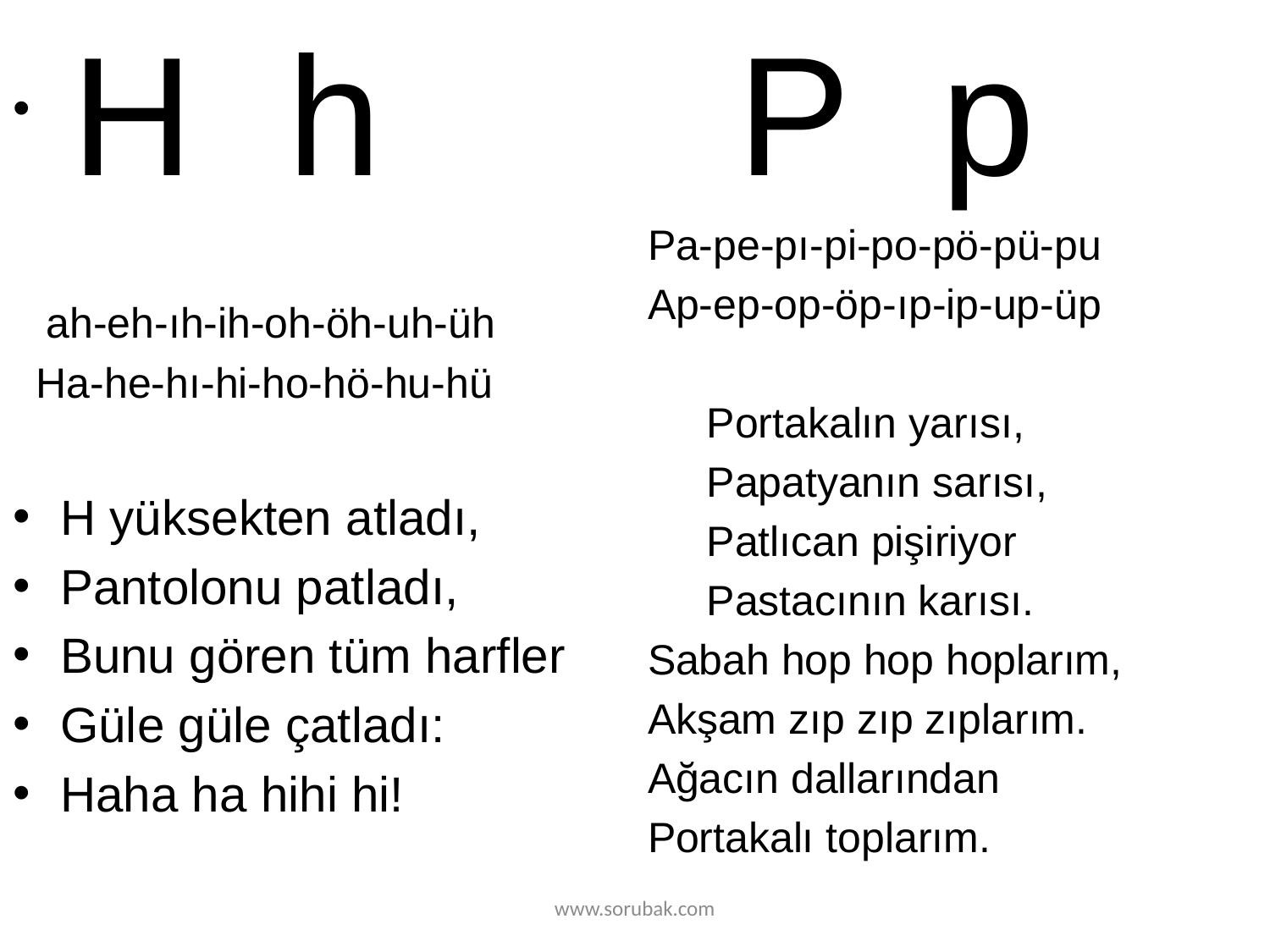

H  h

   ah-eh-ıh-ih-oh-öh-uh-üh
  Ha-he-hı-hi-ho-hö-hu-hü

H yüksekten atladı,
Pantolonu patladı,
Bunu gören tüm harfler
Güle güle çatladı:
Haha ha hihi hi!

        P  p
Pa-pe-pı-pi-po-pö-pü-pu
Ap-ep-op-öp-ıp-ip-up-üp

     Portakalın yarısı,
     Papatyanın sarısı,
     Patlıcan pişiriyor
     Pastacının karısı.
Sabah hop hop hoplarım,
Akşam zıp zıp zıplarım.
Ağacın dallarından
Portakalı toplarım.

www.sorubak.com